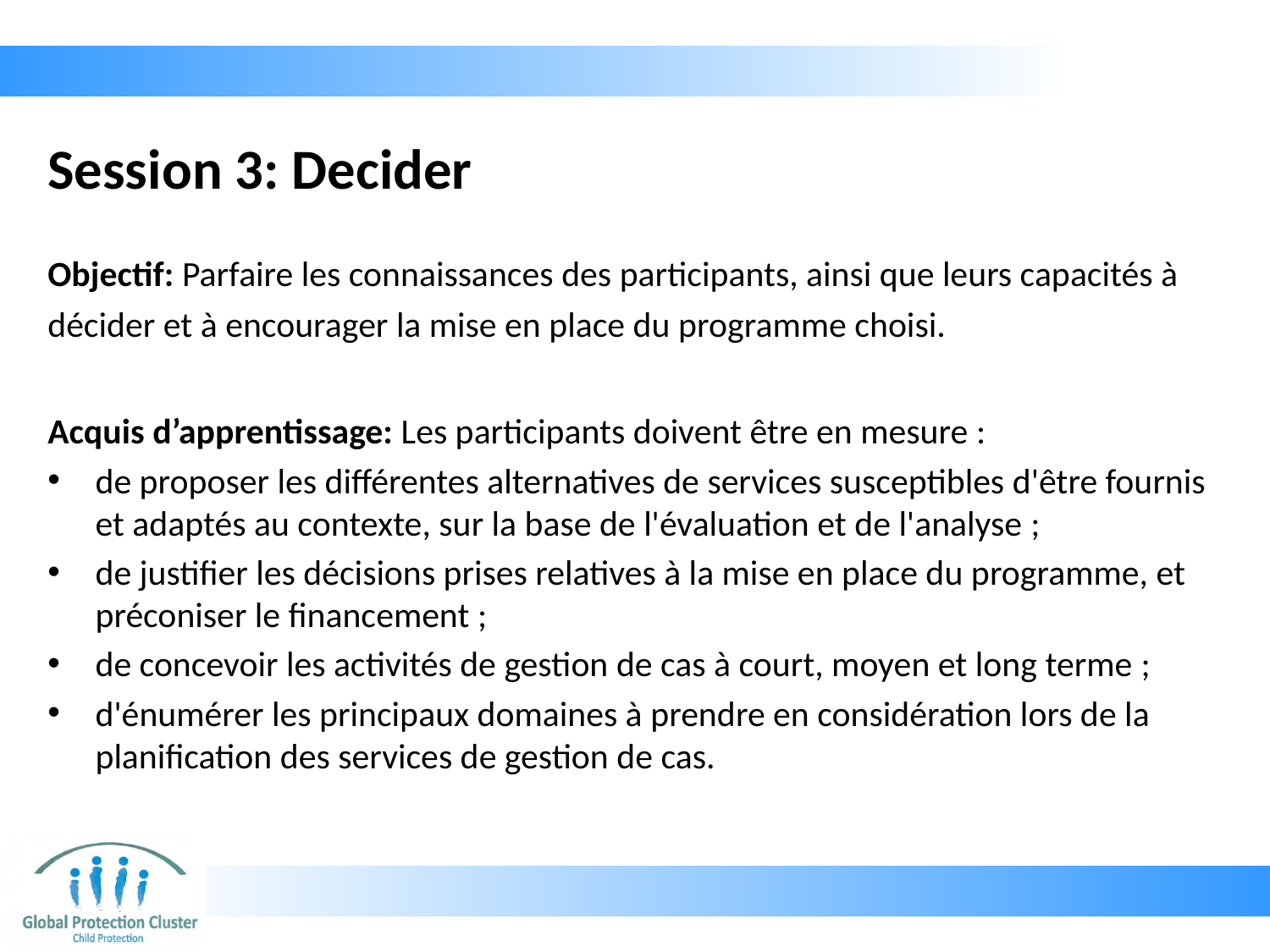

# Session 3: Decider
Objectif: Parfaire les connaissances des participants, ainsi que leurs capacités à décider et à encourager la mise en place du programme choisi.

Acquis d’apprentissage: Les participants doivent être en mesure :
de proposer les différentes alternatives de services susceptibles d'être fournis et adaptés au contexte, sur la base de l'évaluation et de l'analyse ;
de justifier les décisions prises relatives à la mise en place du programme, et préconiser le financement ;
de concevoir les activités de gestion de cas à court, moyen et long terme ;
d'énumérer les principaux domaines à prendre en considération lors de la planification des services de gestion de cas.